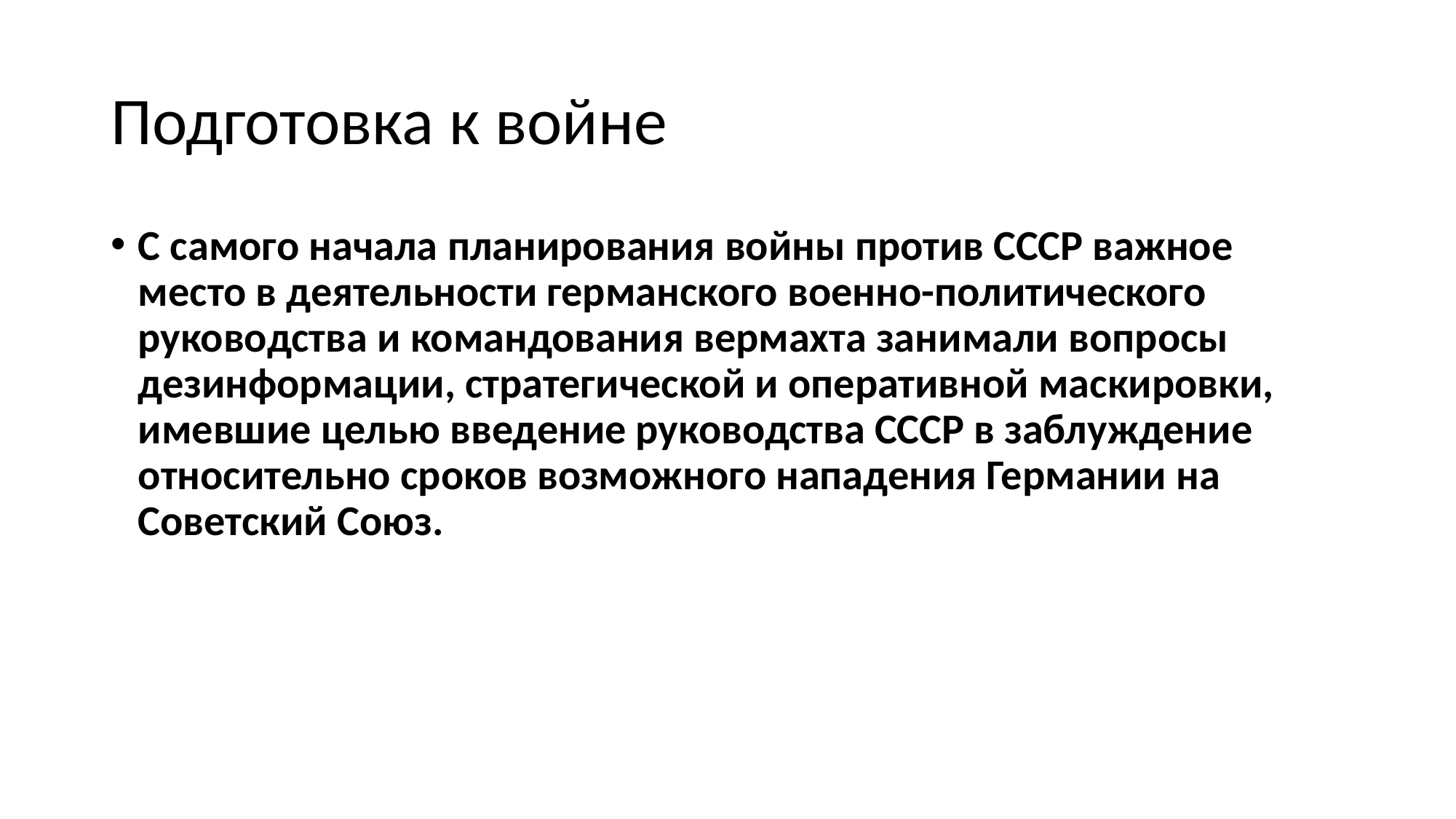

# Подготовка к войне
С самого начала планирования войны против СССР важное место в деятельности германского военно-политического руководства и командования вермахта занимали вопросы дезинформации, стратегической и оперативной маскировки, имевшие целью введение руководства СССР в заблуждение относительно сроков возможного нападения Германии на Советский Союз.